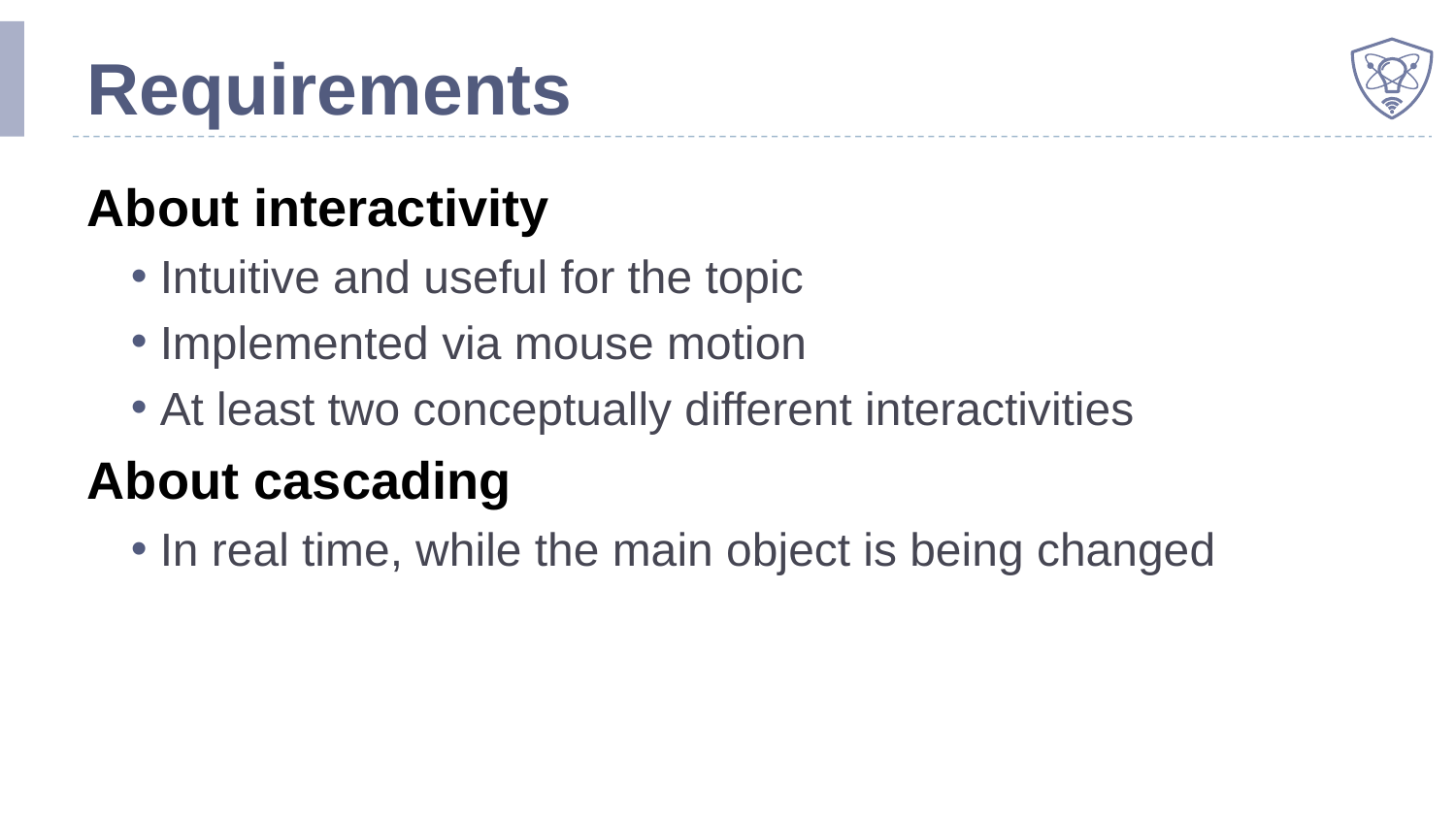

# Requirements
About interactivity
Intuitive and useful for the topic
Implemented via mouse motion
At least two conceptually different interactivities
About cascading
In real time, while the main object is being changed